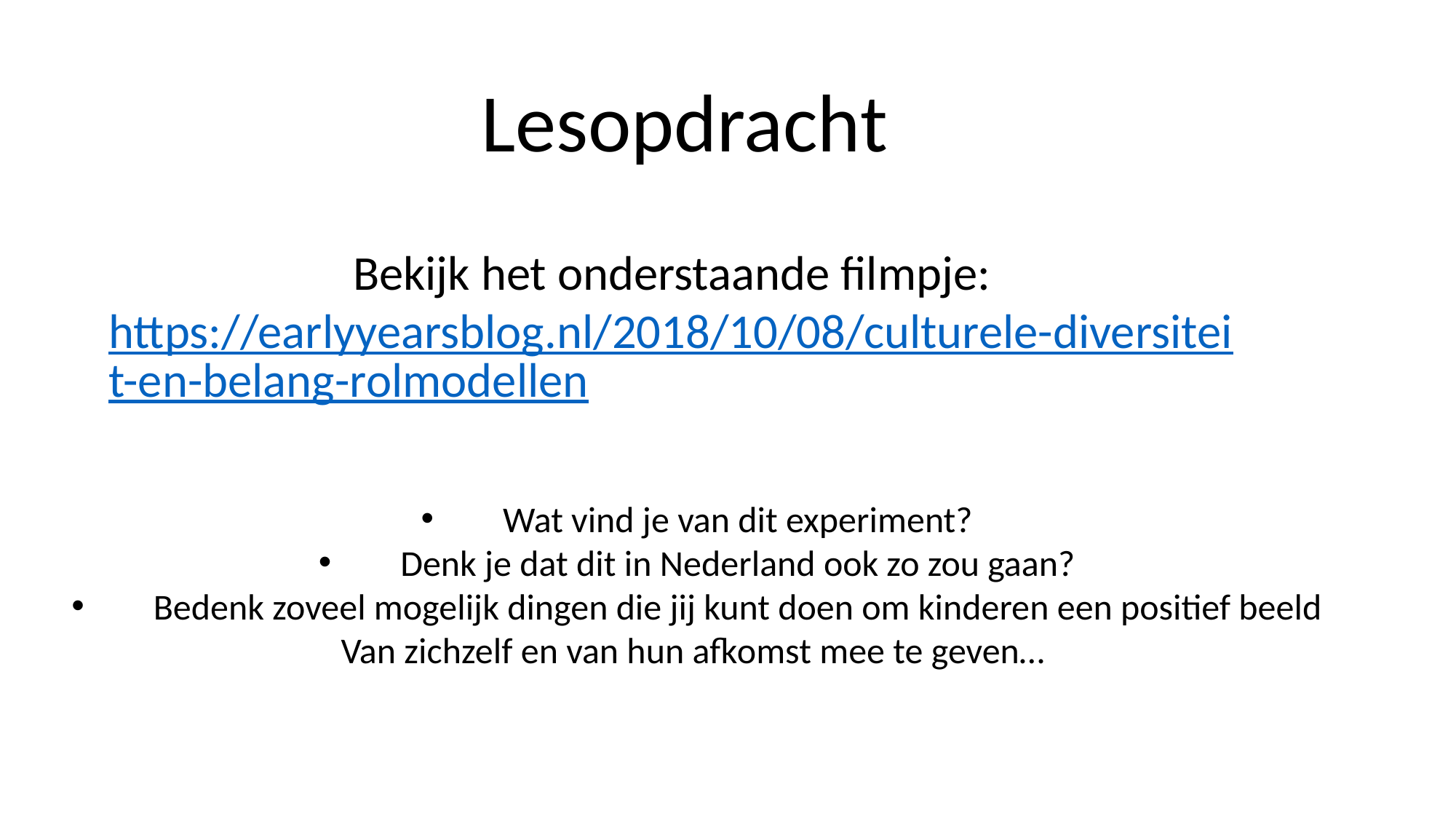

Lesopdracht
Bekijk het onderstaande filmpje:
https://earlyyearsblog.nl/2018/10/08/culturele-diversiteit-en-belang-rolmodellen

Wat vind je van dit experiment?
Denk je dat dit in Nederland ook zo zou gaan?
Bedenk zoveel mogelijk dingen die jij kunt doen om kinderen een positief beeld
Van zichzelf en van hun afkomst mee te geven…